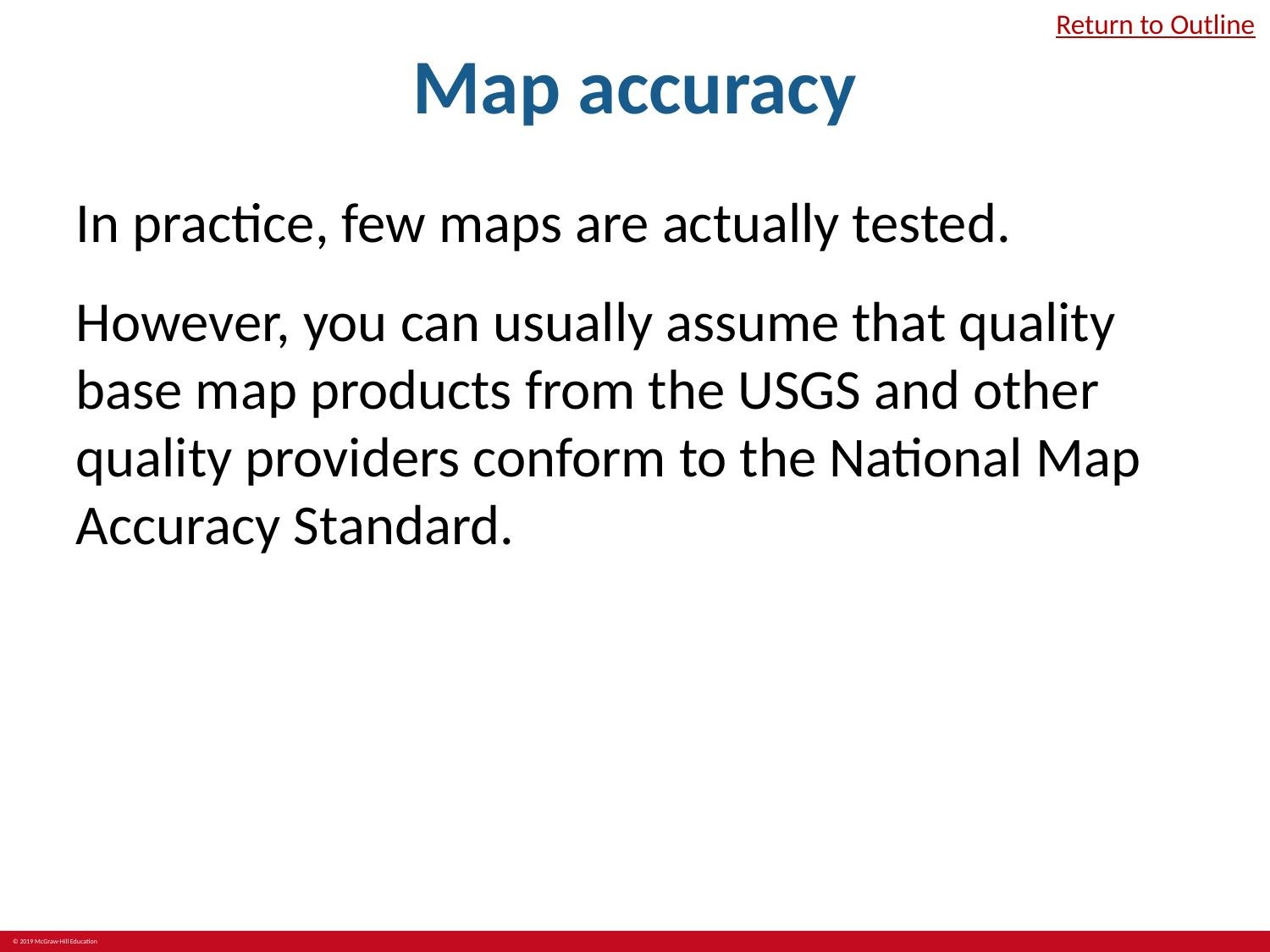

# Map accuracy
Return to Outline
In practice, few maps are actually tested.
However, you can usually assume that quality base map products from the USGS and other quality providers conform to the National Map Accuracy Standard.